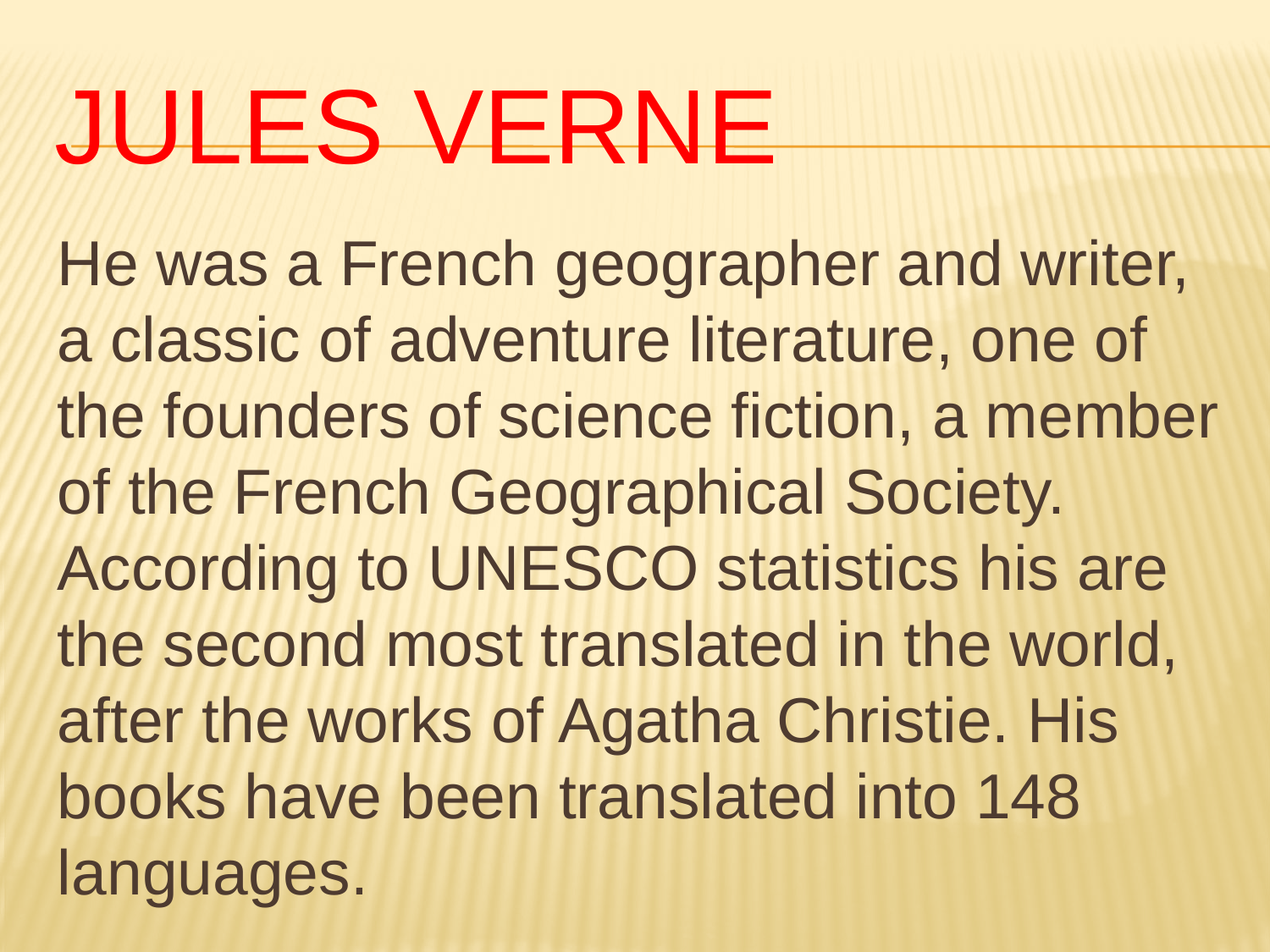

# Jules Verne
He was a French geographer and writer, a classic of adventure literature, one of the founders of science fiction, a member of the French Geographical Society. According to UNESCO statistics his are the second most translated in the world, after the works of Agatha Christie. His books have been translated into 148 languages.